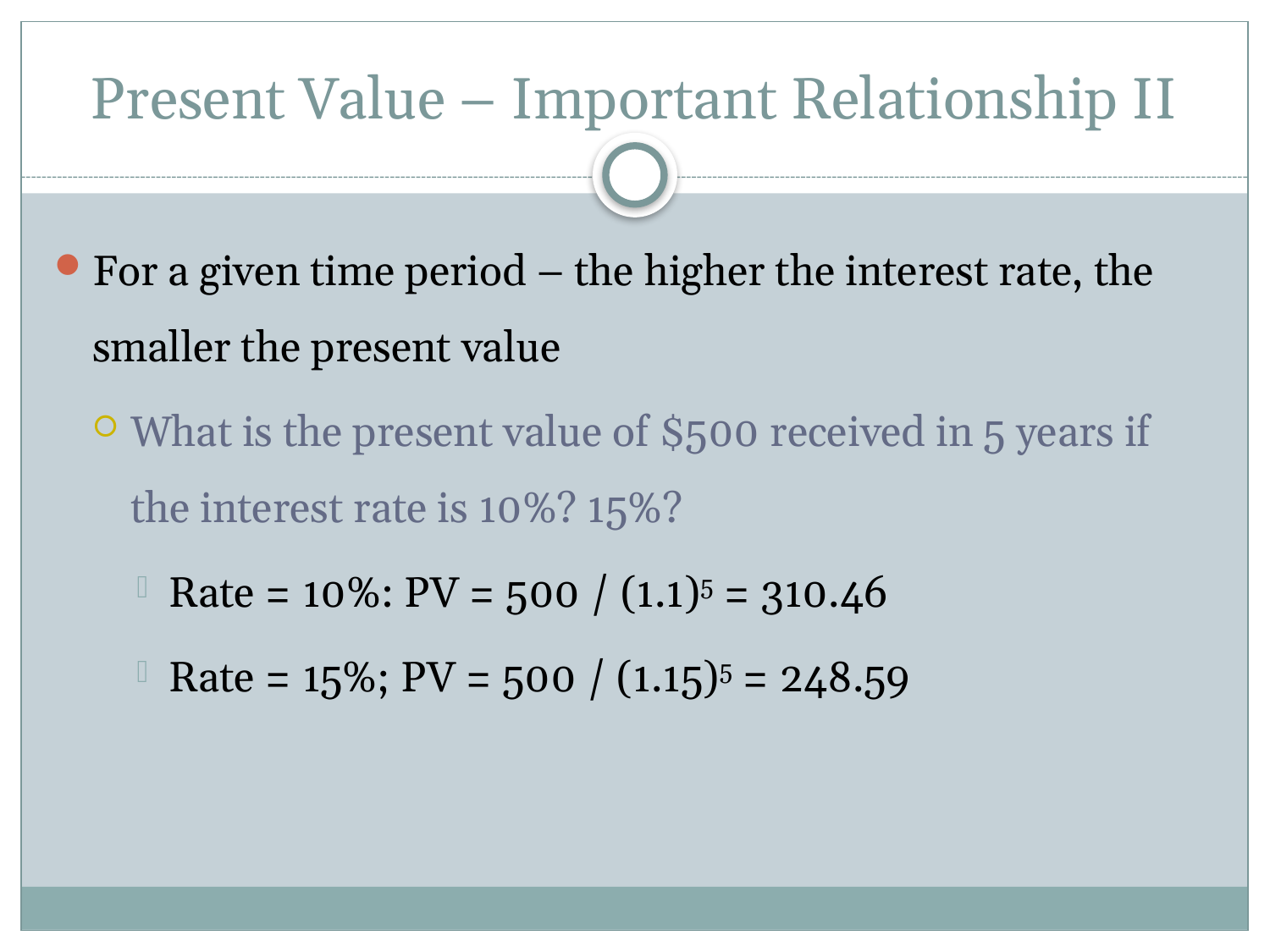

# Present Value – Important Relationship II
For a given time period – the higher the interest rate, the smaller the present value
What is the present value of $500 received in 5 years if the interest rate is 10%? 15%?
Rate = 10%: PV = 500 / (1.1)5 = 310.46
Rate = 15%; PV = 500 / (1.15)5 = 248.59